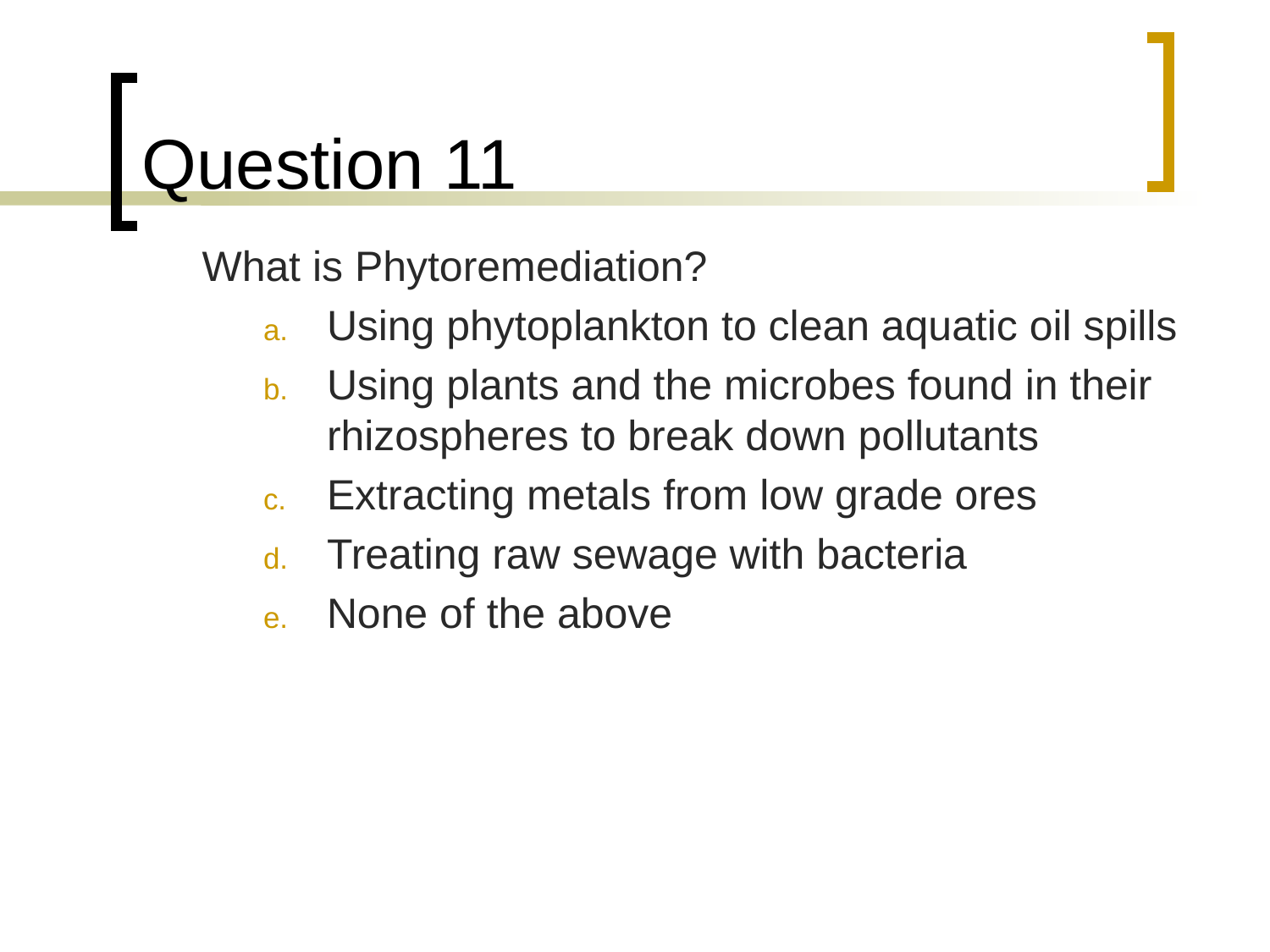

# Question 11
	What is Phytoremediation?
Using phytoplankton to clean aquatic oil spills
Using plants and the microbes found in their rhizospheres to break down pollutants
Extracting metals from low grade ores
Treating raw sewage with bacteria
None of the above